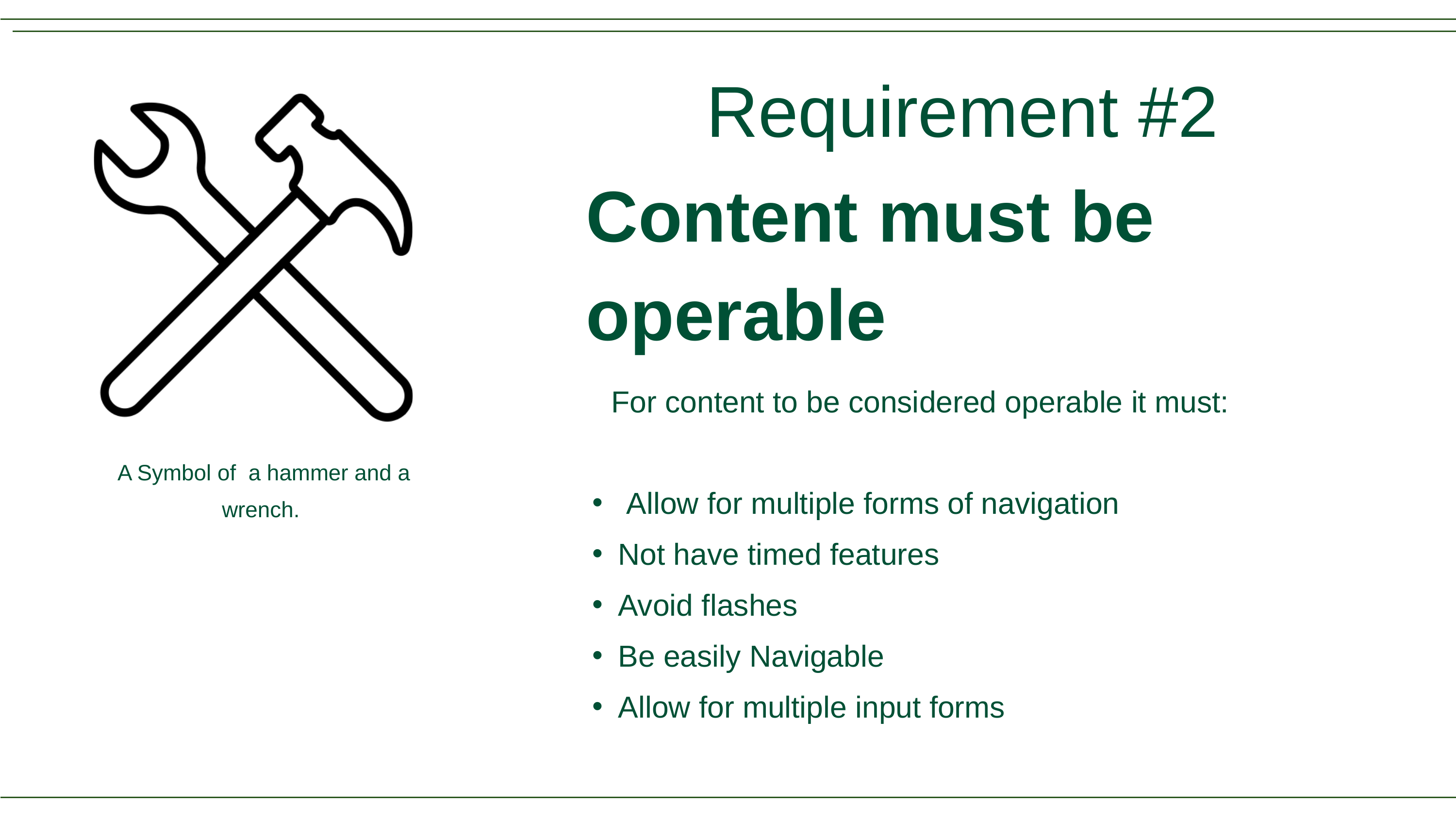

Requirement #2

Content must be operable
For content to be considered operable it must:

 Allow for multiple forms of navigation
Not have timed features
Avoid flashes
Be easily Navigable
Allow for multiple input forms
A Symbol of  a hammer and a wrench.